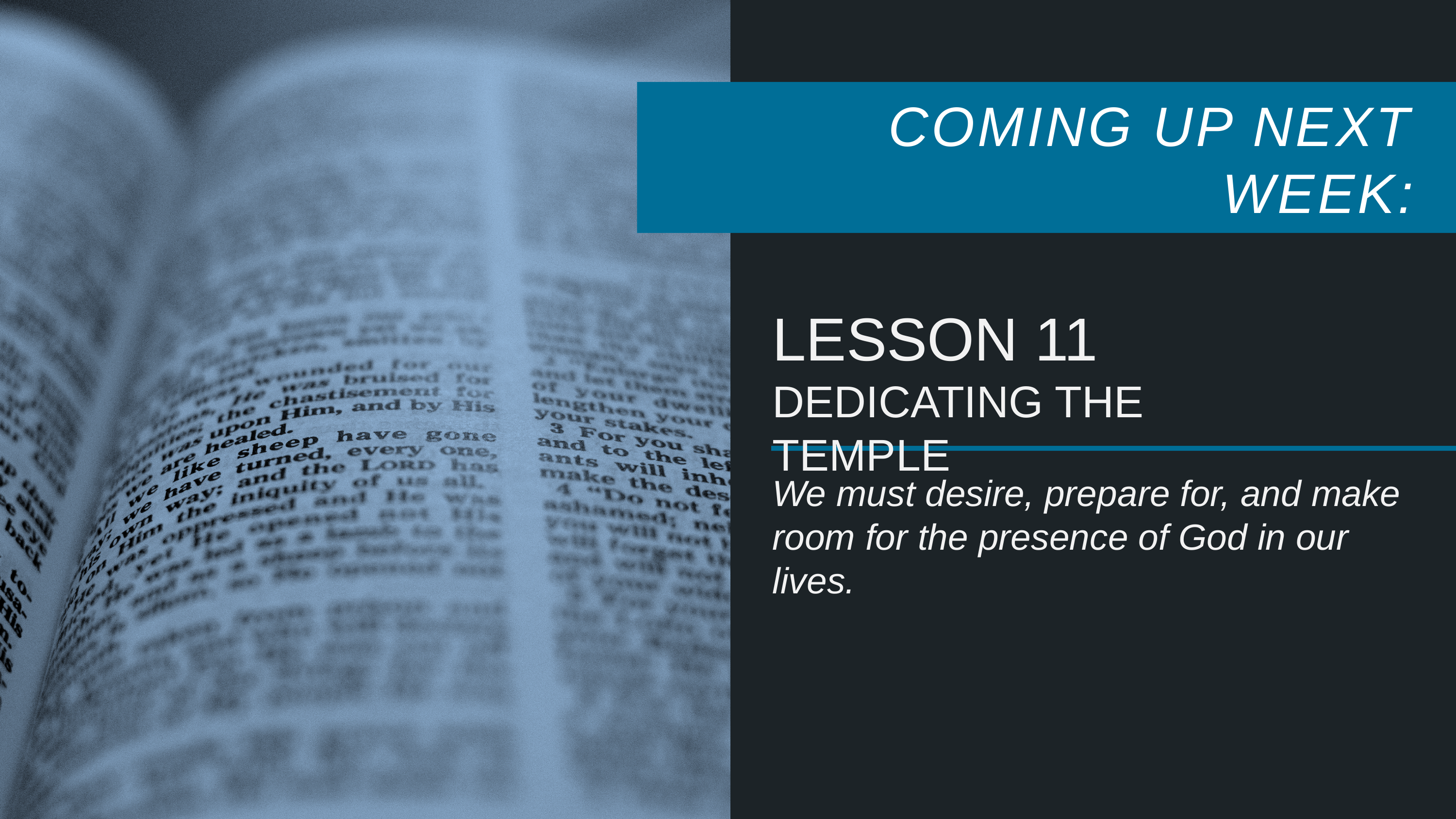

LESSON 11
DEDICATING THE TEMPLE
We must desire, prepare for, and make room for the presence of God in our lives.